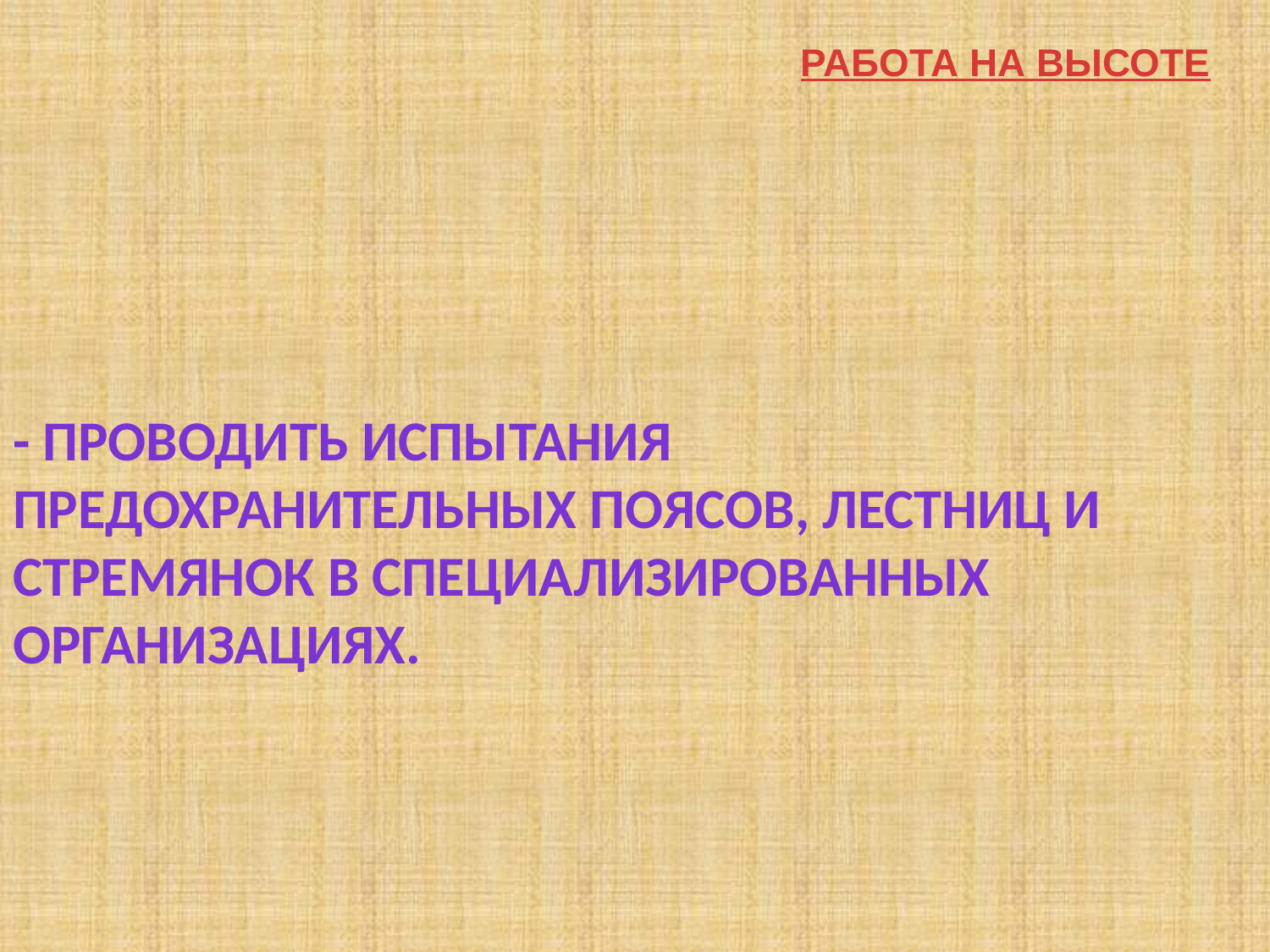

РАБОТА НА ВЫСОТЕ
# - проводить испытания предохранительных поясов, лестниц и стремянок в специализированных организациях.